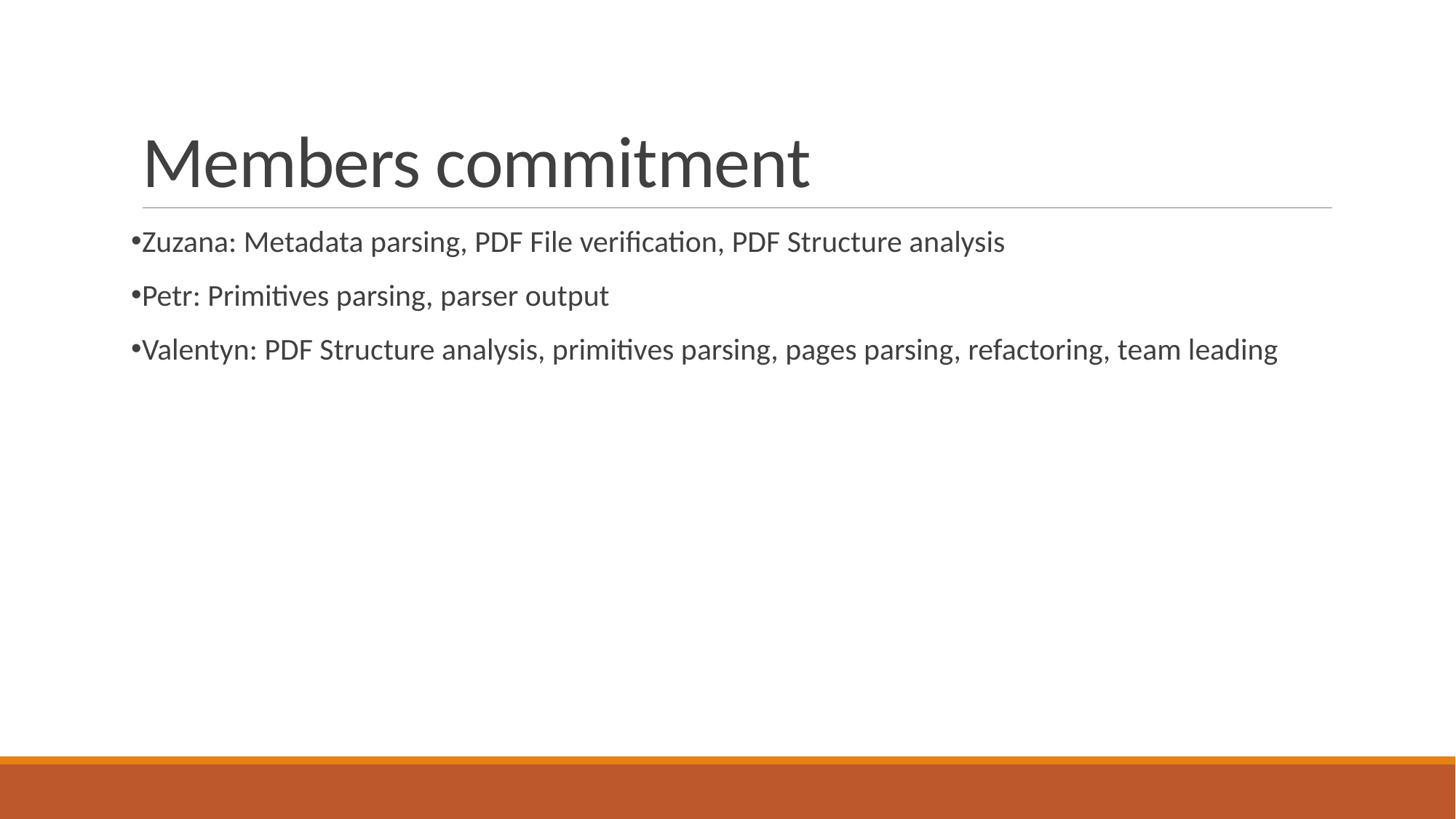

# Members commitment
Zuzana: Metadata parsing, PDF File verification, PDF Structure analysis
Petr: Primitives parsing, parser output
Valentyn: PDF Structure analysis, primitives parsing, pages parsing, refactoring, team leading